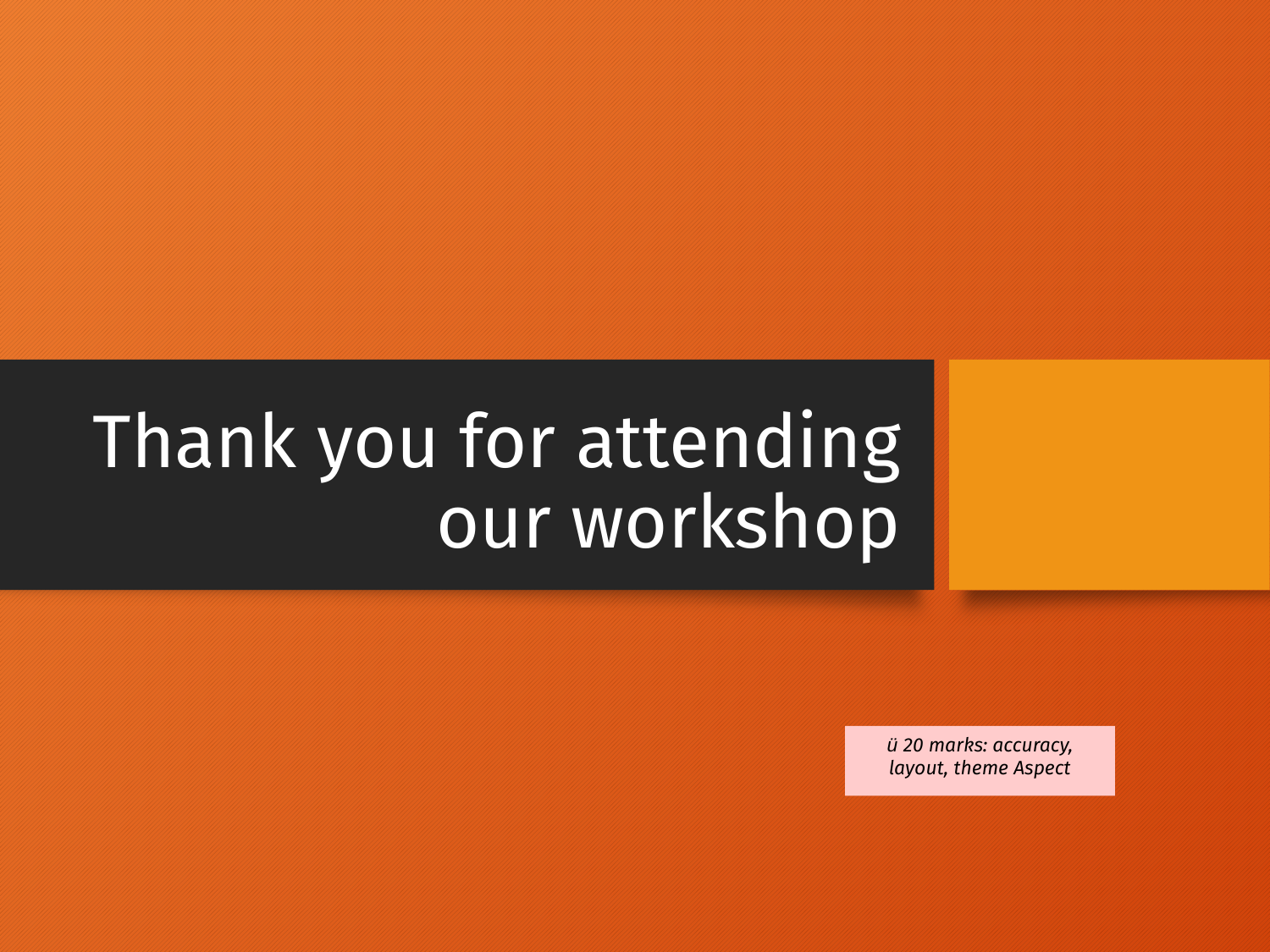

# Thank you for attending our workshop
ü 20 marks: accuracy, layout, theme Aspect